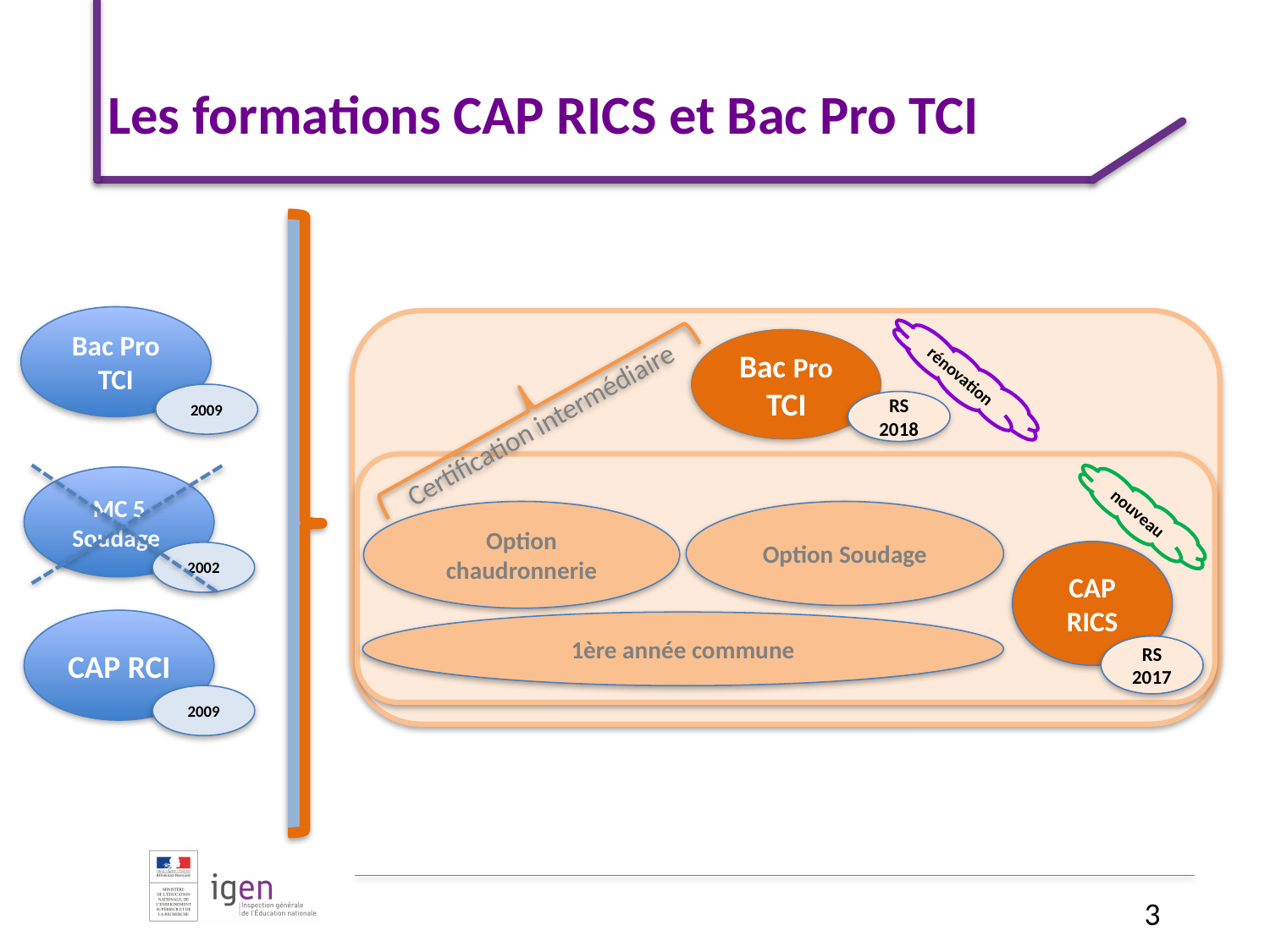

# Les formations CAP RICS et Bac Pro TCI

Bac Pro TCI
2009
CAP RCI
2009
Certification intermédiaire

Bac Pro TCI
rénovation
RS 2018

MC 5 Soudage
nouveau
Option chaudronnerie
Option Soudage
CAP RICS
2002
1ère année commune
RS 2017
3